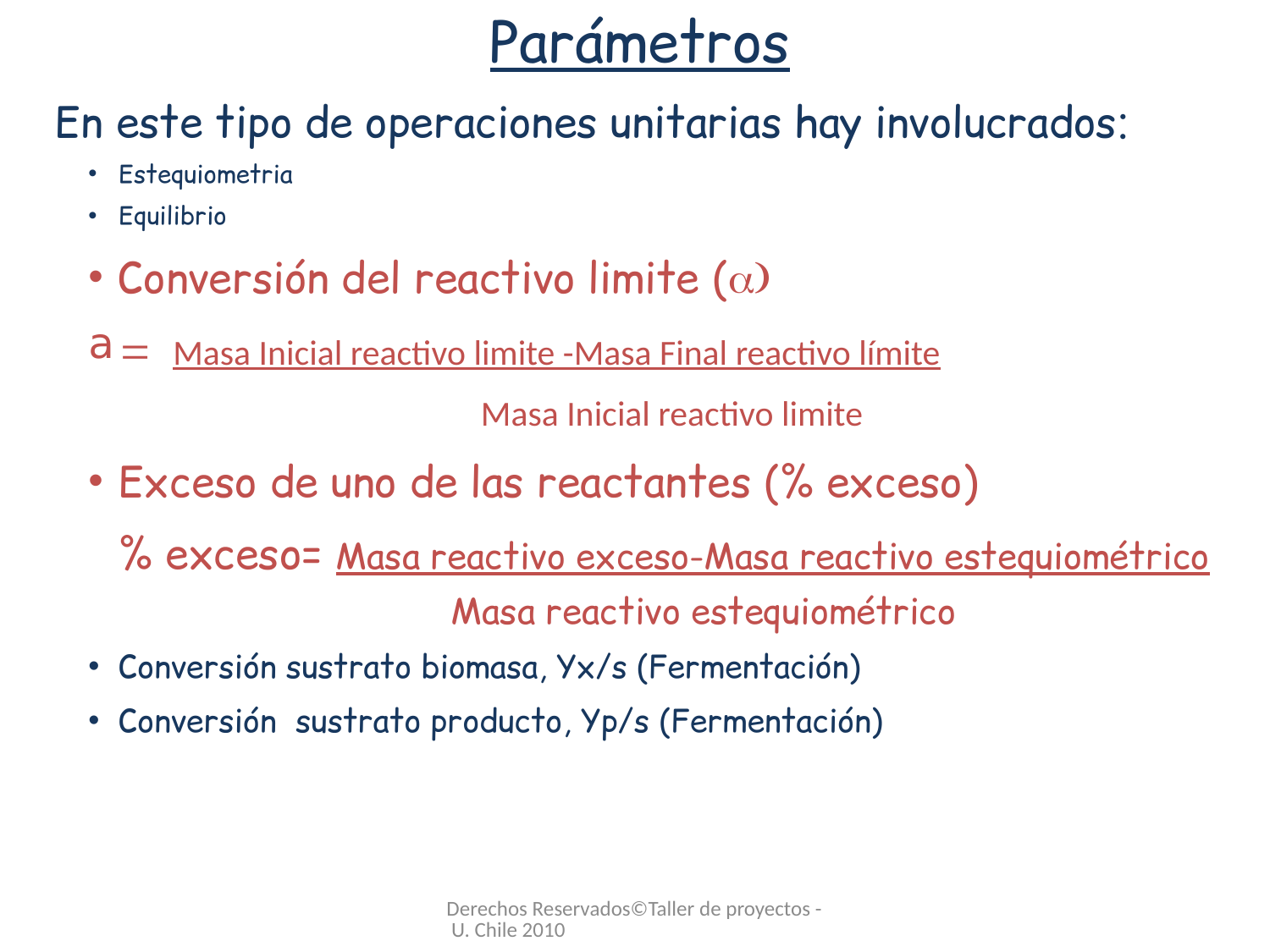

Parámetros
En este tipo de operaciones unitarias hay involucrados:
Estequiometria
Equilibrio
Conversión del reactivo limite (α)
= Masa Inicial reactivo limite -Masa Final reactivo límite
Masa Inicial reactivo limite
Exceso de uno de las reactantes (% exceso)
% exceso= Masa reactivo exceso-Masa reactivo estequiométrico
Masa reactivo estequiométrico
Conversión sustrato biomasa, Yx/s (Fermentación)
Conversión  sustrato producto, Yp/s (Fermentación)

Derechos Reservados©Taller de proyectos - U. Chile 2010